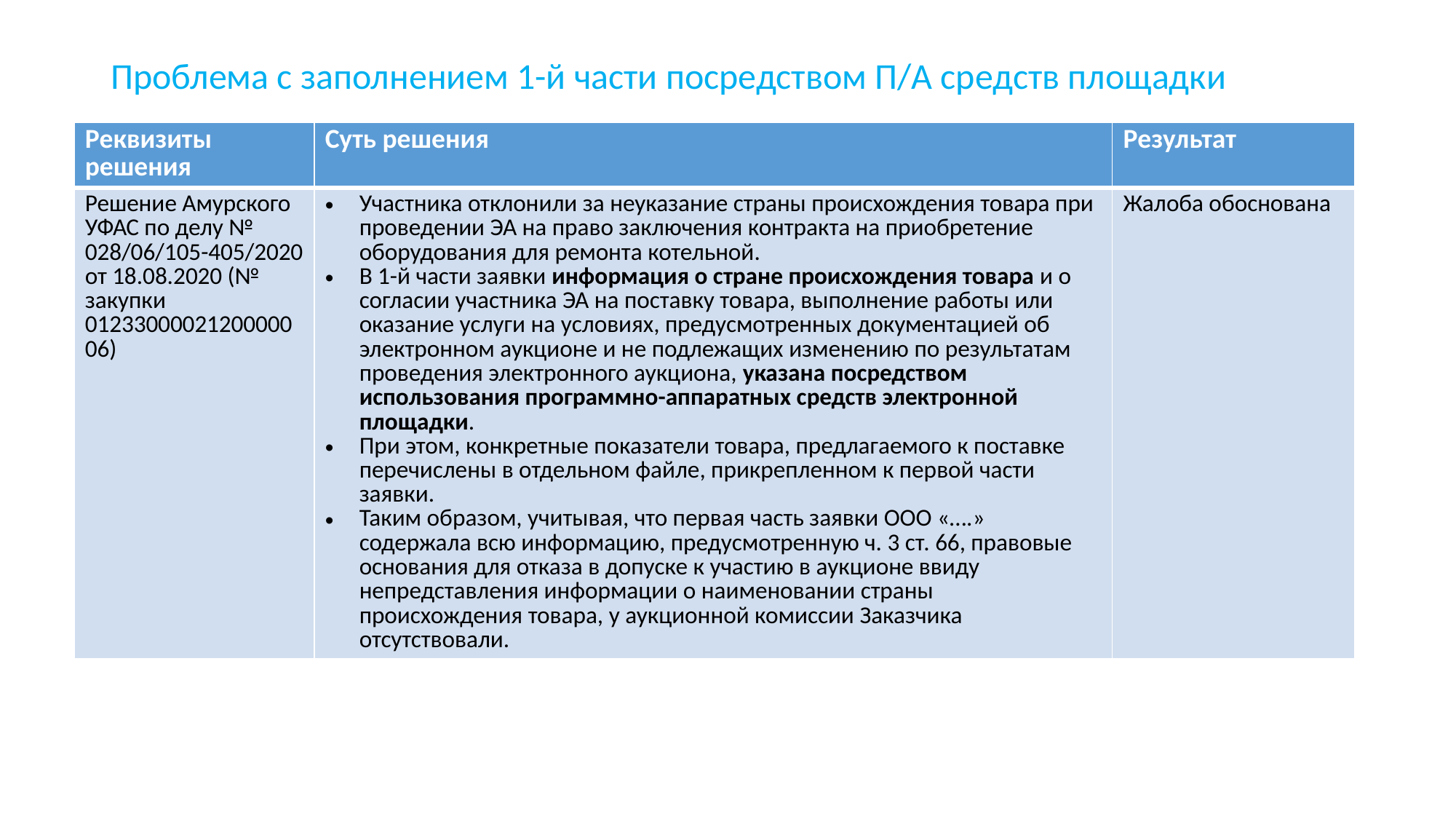

# Проблема с заполнением 1-й части посредством П/А средств площадки
| Реквизиты решения | Суть решения | Результат |
| --- | --- | --- |
| Решение Амурского УФАС по делу № 028/06/105-405/2020 от 18.08.2020 (№ закупки 0123300002120000006) | Участника отклонили за неуказание страны происхождения товара при проведении ЭА на право заключения контракта на приобретение оборудования для ремонта котельной. В 1-й части заявки информация о стране происхождения товара и о согласии участника ЭА на поставку товара, выполнение работы или оказание услуги на условиях, предусмотренных документацией об электронном аукционе и не подлежащих изменению по результатам проведения электронного аукциона, указана посредством использования программно-аппаратных средств электронной площадки. При этом, конкретные показатели товара, предлагаемого к поставке перечислены в отдельном файле, прикрепленном к первой части заявки. Таким образом, учитывая, что первая часть заявки ООО «….» содержала всю информацию, предусмотренную ч. 3 ст. 66, правовые основания для отказа в допуске к участию в аукционе ввиду непредставления информации о наименовании страны происхождения товара, у аукционной комиссии Заказчика отсутствовали. | Жалоба обоснована |